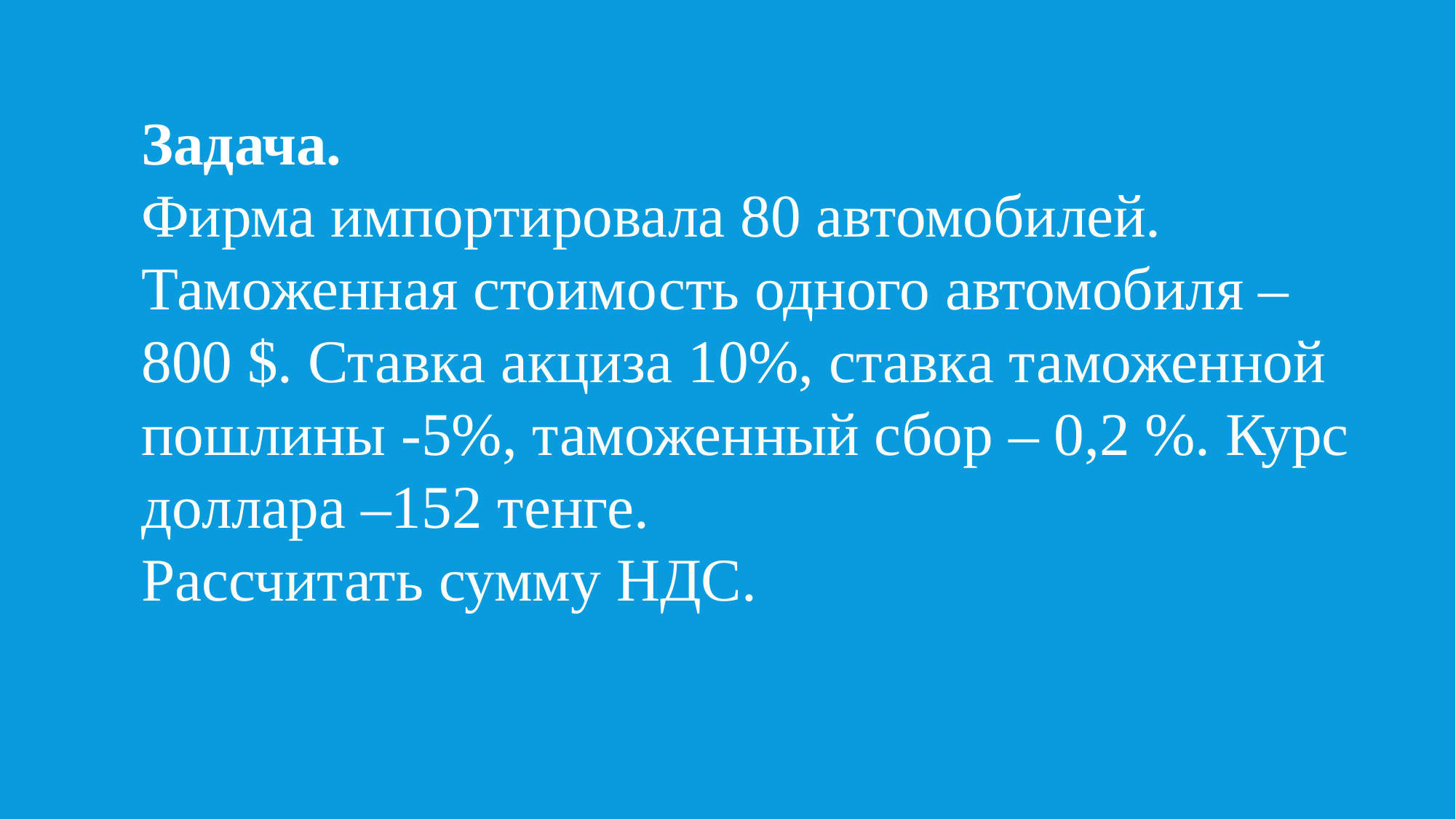

Задача.
Фирма импортировала 80 автомобилей. Таможенная стоимость одного автомобиля – 800 $. Ставка акциза 10%, ставка таможенной пошлины -5%, таможенный сбор – 0,2 %. Курс доллара –152 тенге.
Рассчитать сумму НДС.